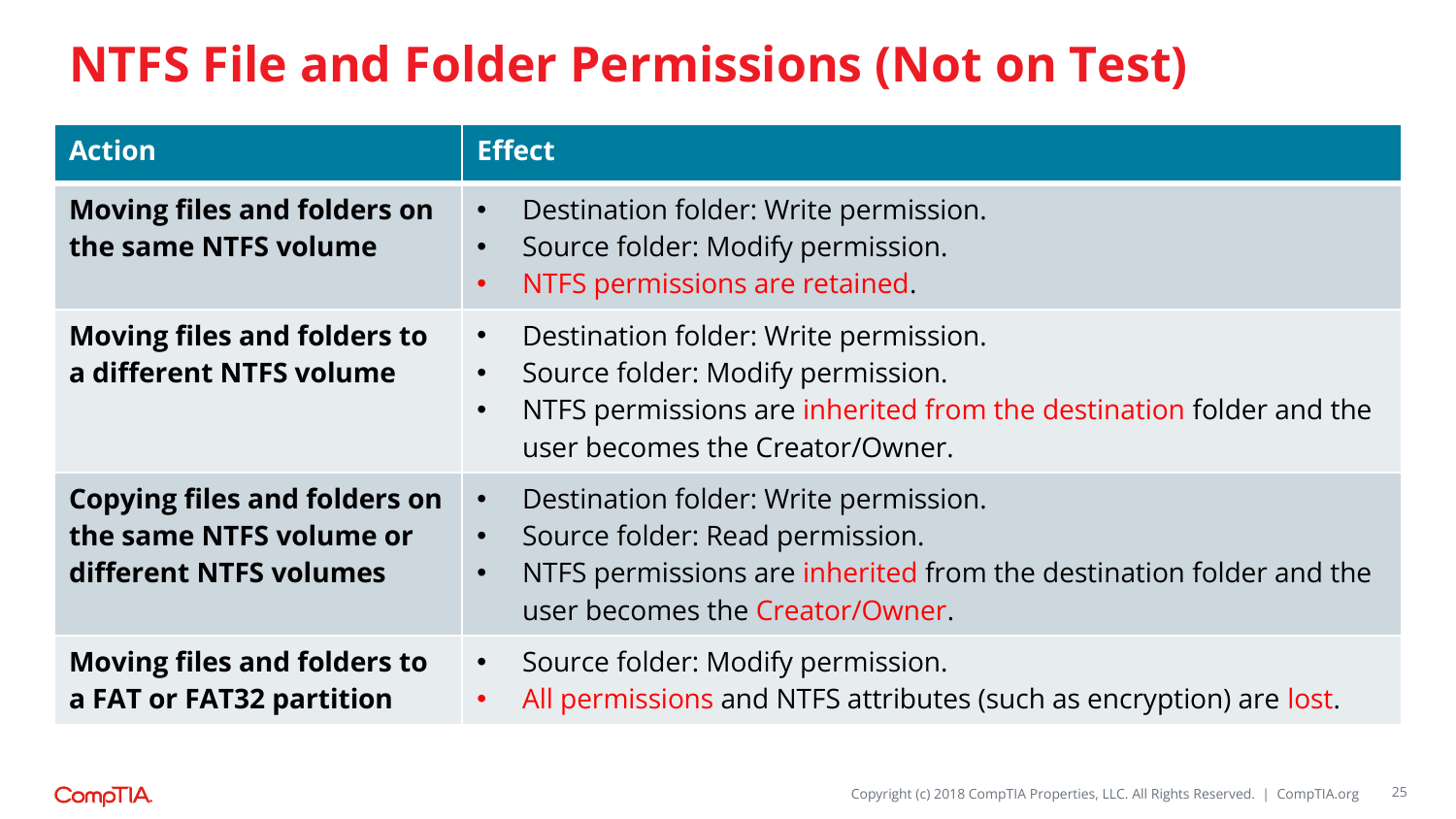

# NTFS File and Folder Permissions (Not on Test)
| Action | Effect |
| --- | --- |
| Moving files and folders on the same NTFS volume | Destination folder: Write permission. Source folder: Modify permission. NTFS permissions are retained. |
| Moving files and folders to a different NTFS volume | Destination folder: Write permission. Source folder: Modify permission. NTFS permissions are inherited from the destination folder and the user becomes the Creator/Owner. |
| Copying files and folders on the same NTFS volume or different NTFS volumes | Destination folder: Write permission. Source folder: Read permission. NTFS permissions are inherited from the destination folder and the user becomes the Creator/Owner. |
| Moving files and folders to a FAT or FAT32 partition | Source folder: Modify permission. All permissions and NTFS attributes (such as encryption) are lost. |
25